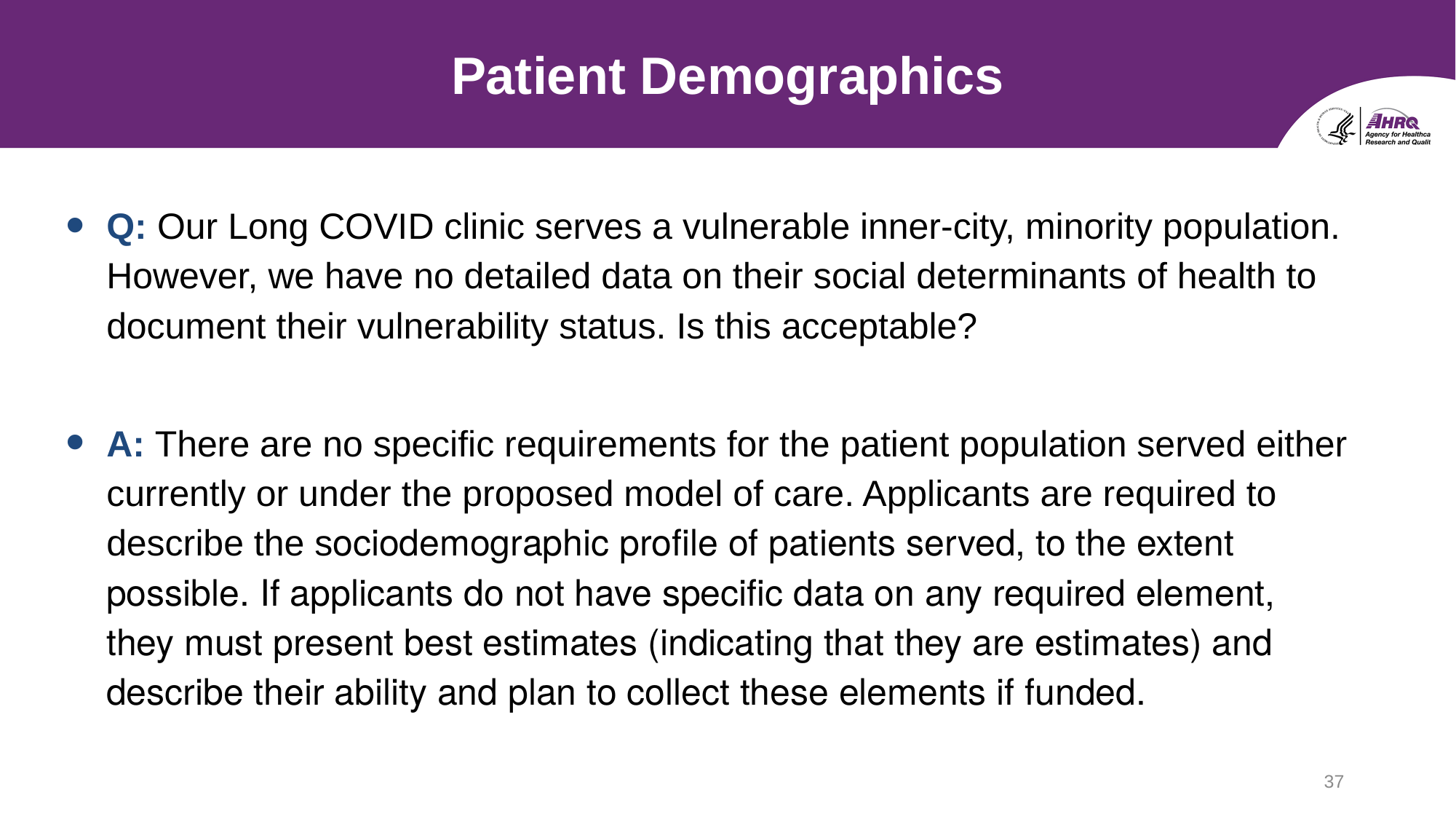

# Patient Demographics
Q: Our Long COVID clinic serves a vulnerable inner-city, minority population. However, we have no detailed data on their social determinants of health to document their vulnerability status. Is this acceptable?

A: There are no specific requirements for the patient population served either currently or under the proposed model of care. Applicants are required to describe the sociodemographic profile of patients served, to the extent possible. If applicants do not have specific data on any required element, they must present best estimates (indicating that they are estimates) and describe their ability and plan to collect these elements if funded.
37